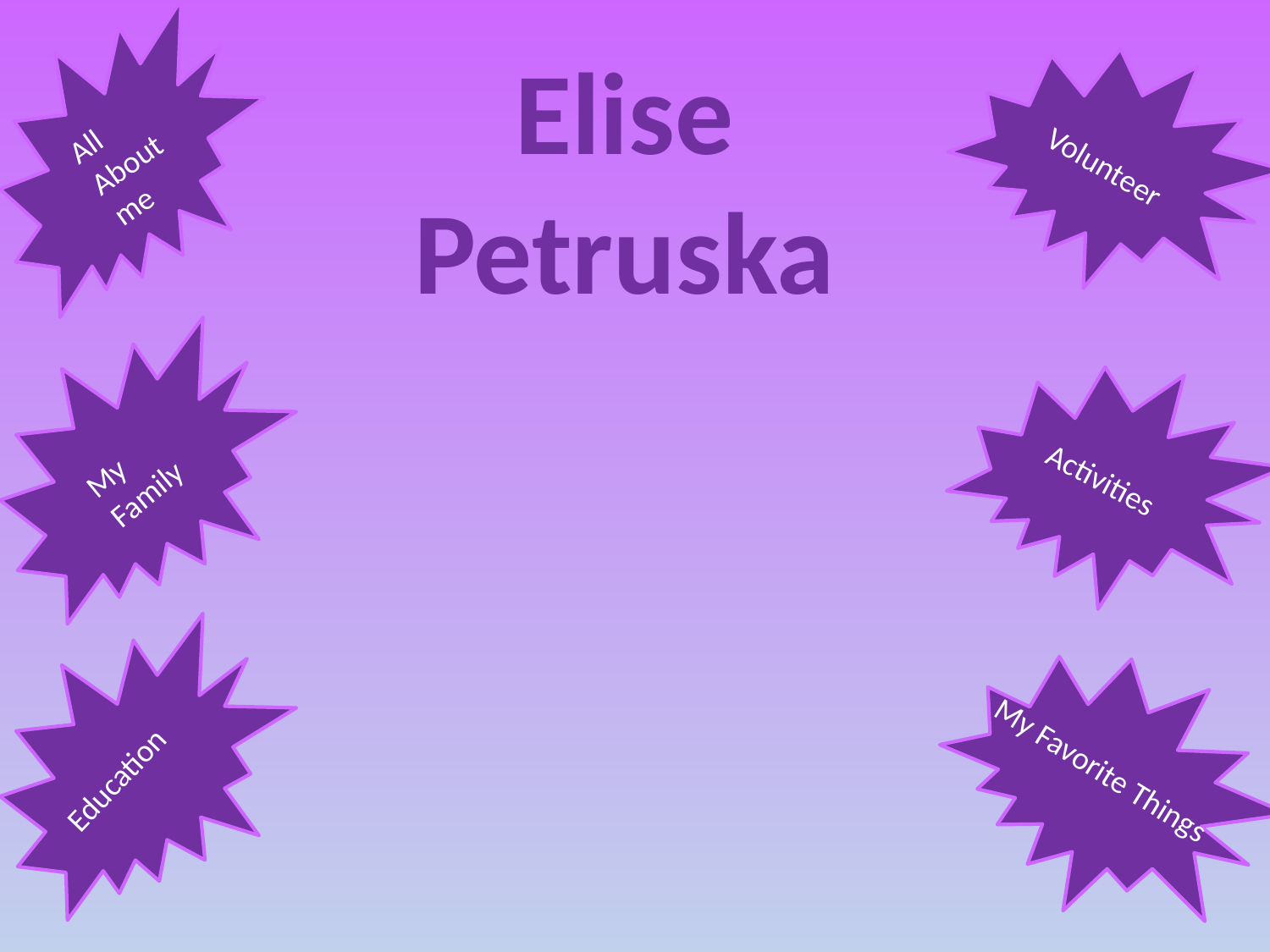

Elise Petruska
All About me
Volunteer

My Family
Activities

Education
My Favorite Things